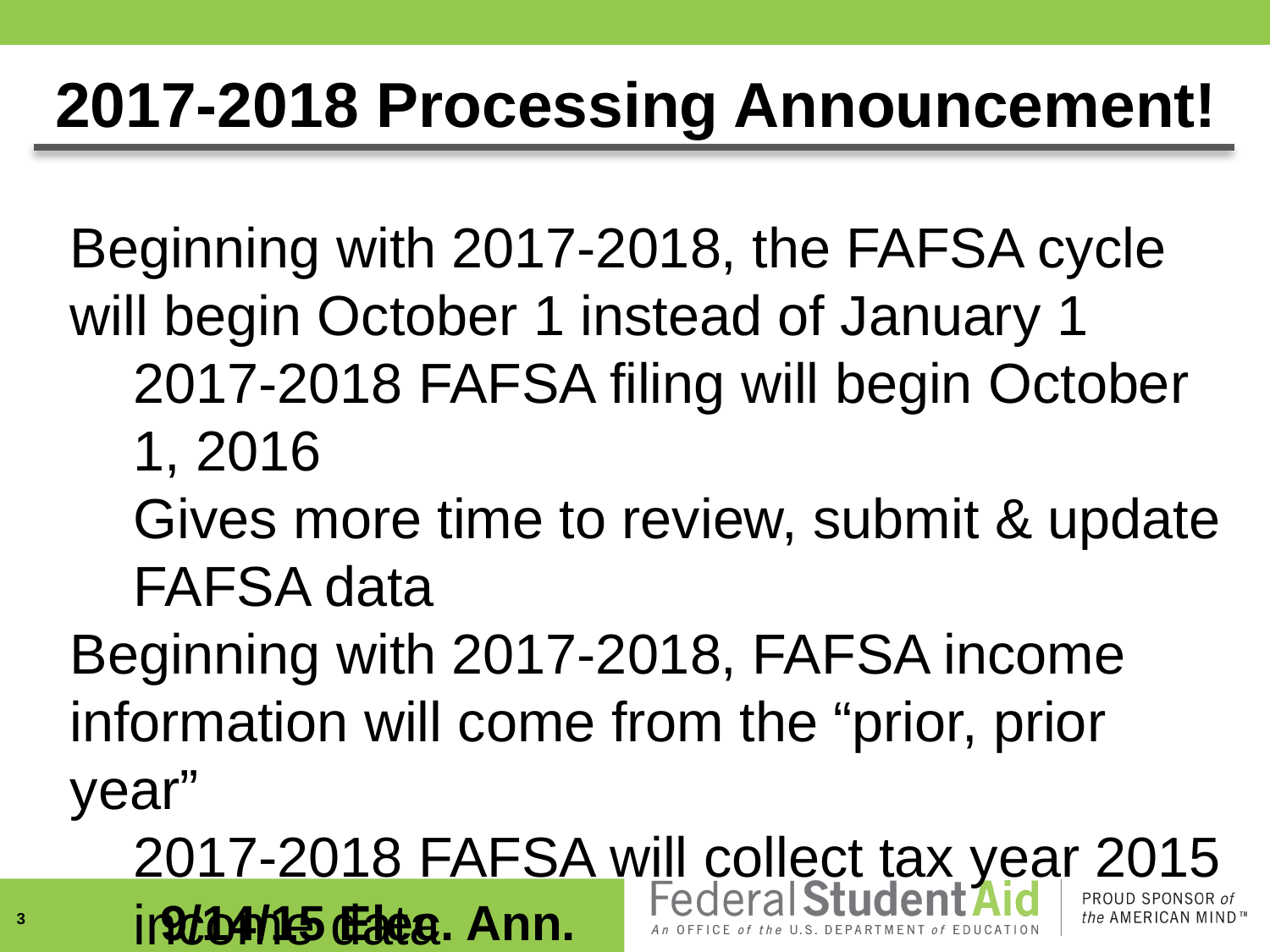

# 2017-2018 Processing Announcement!
Beginning with 2017-2018, the FAFSA cycle will begin October 1 instead of January 1
2017-2018 FAFSA filing will begin October 1, 2016
Gives more time to review, submit & update FAFSA data
Beginning with 2017-2018, FAFSA income information will come from the “prior, prior year”
2017-2018 FAFSA will collect tax year 2015 income data
Reduces the use of estimated income and increases the use of the Data Retrieval Tool (DRT)

9/14/15 Elec. Ann.
3